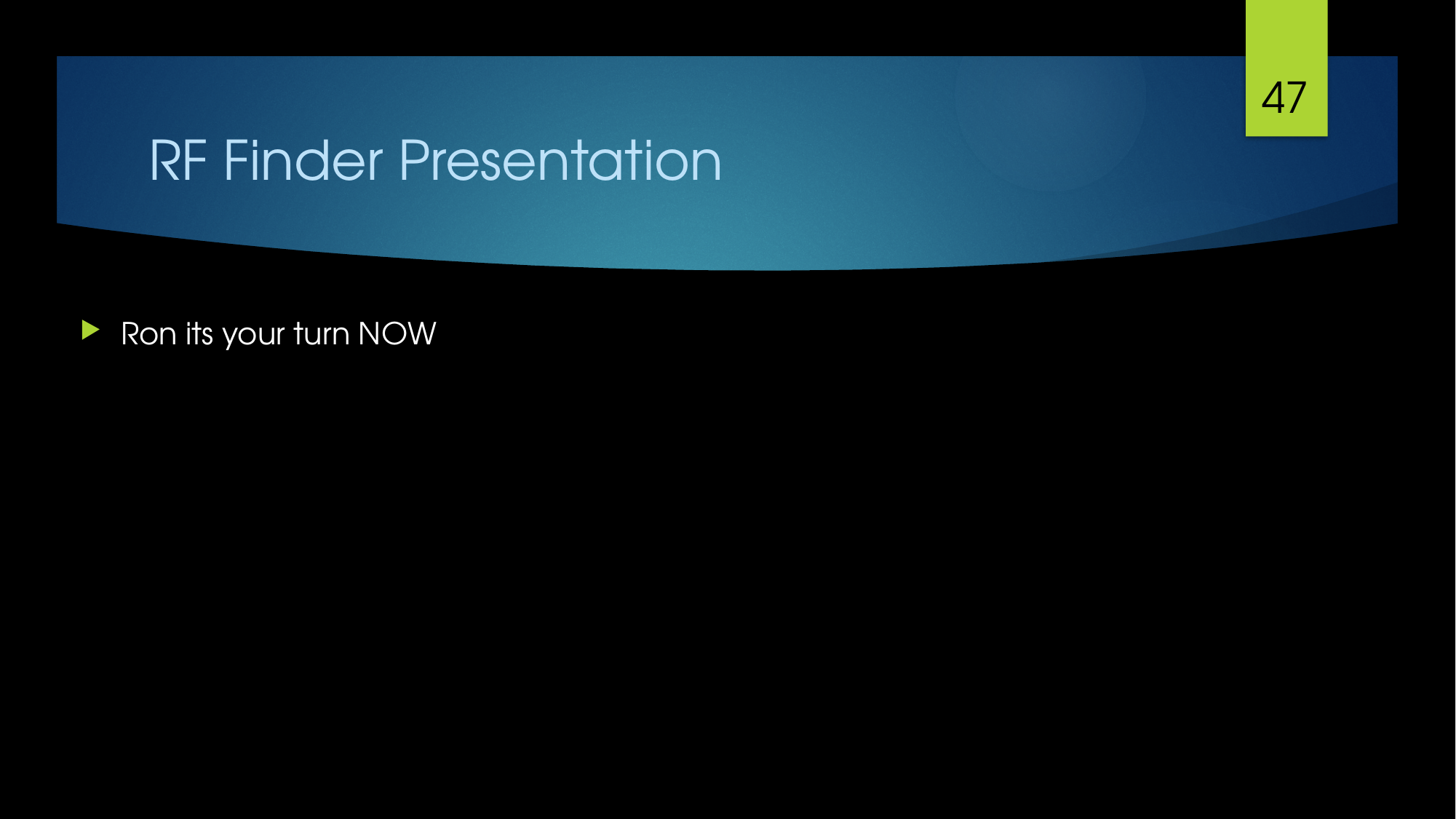

47
# RF Finder Presentation
Ron its your turn NOW